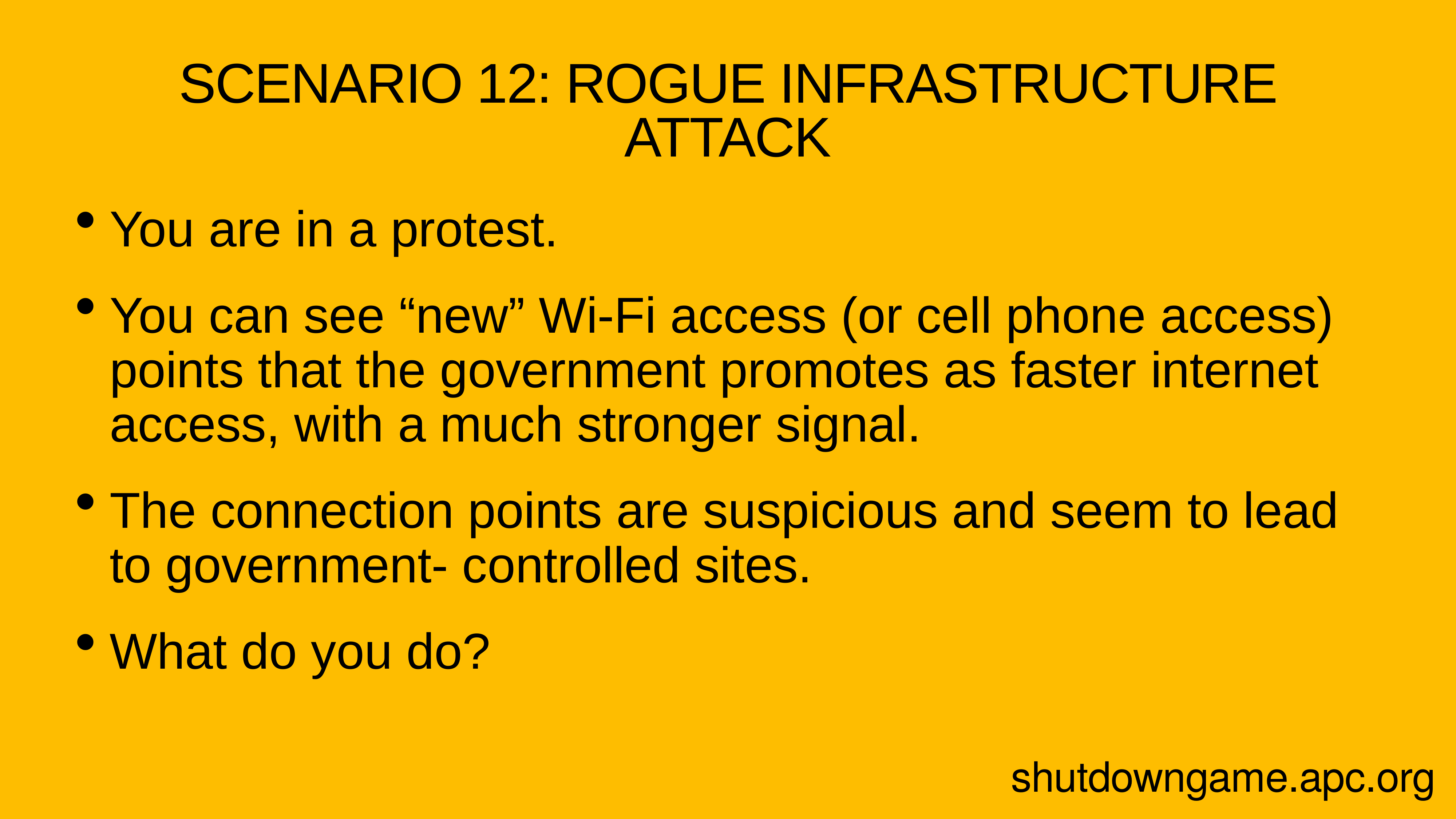

# SCENARIO 12: ROGUE INFRASTRUCTURE ATTACK
You are in a protest.
You can see “new” Wi-Fi access (or cell phone access) points that the government promotes as faster internet access, with a much stronger signal.
The connection points are suspicious and seem to lead to government- controlled sites.
What do you do?
shutdowngame.apc.org